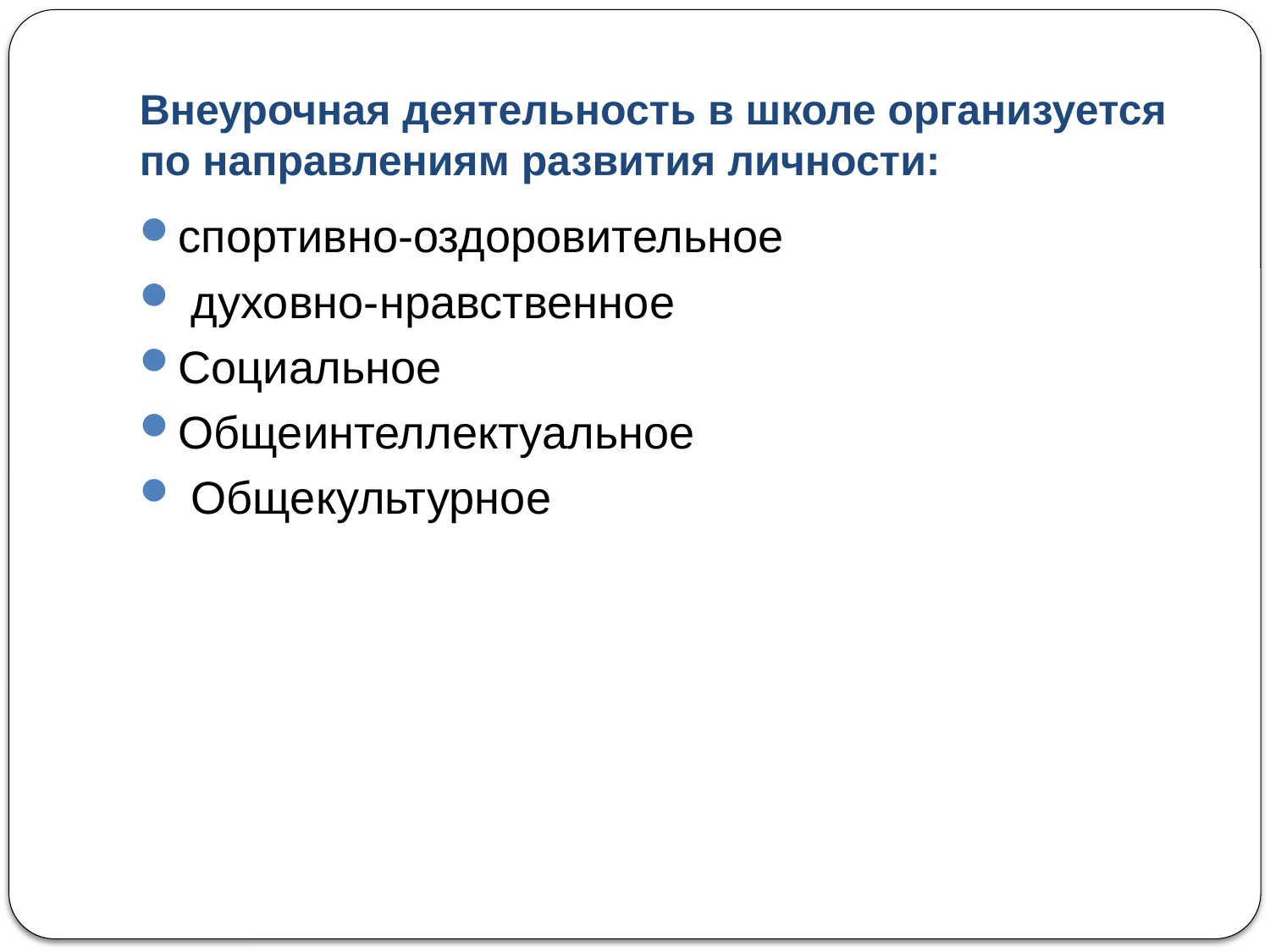

# Внеурочная деятельность в школе организуется по направлениям развития личности:
спортивно-оздоровительное
 духовно-нравственное
Социальное
Общеинтеллектуальное
 Общекультурное